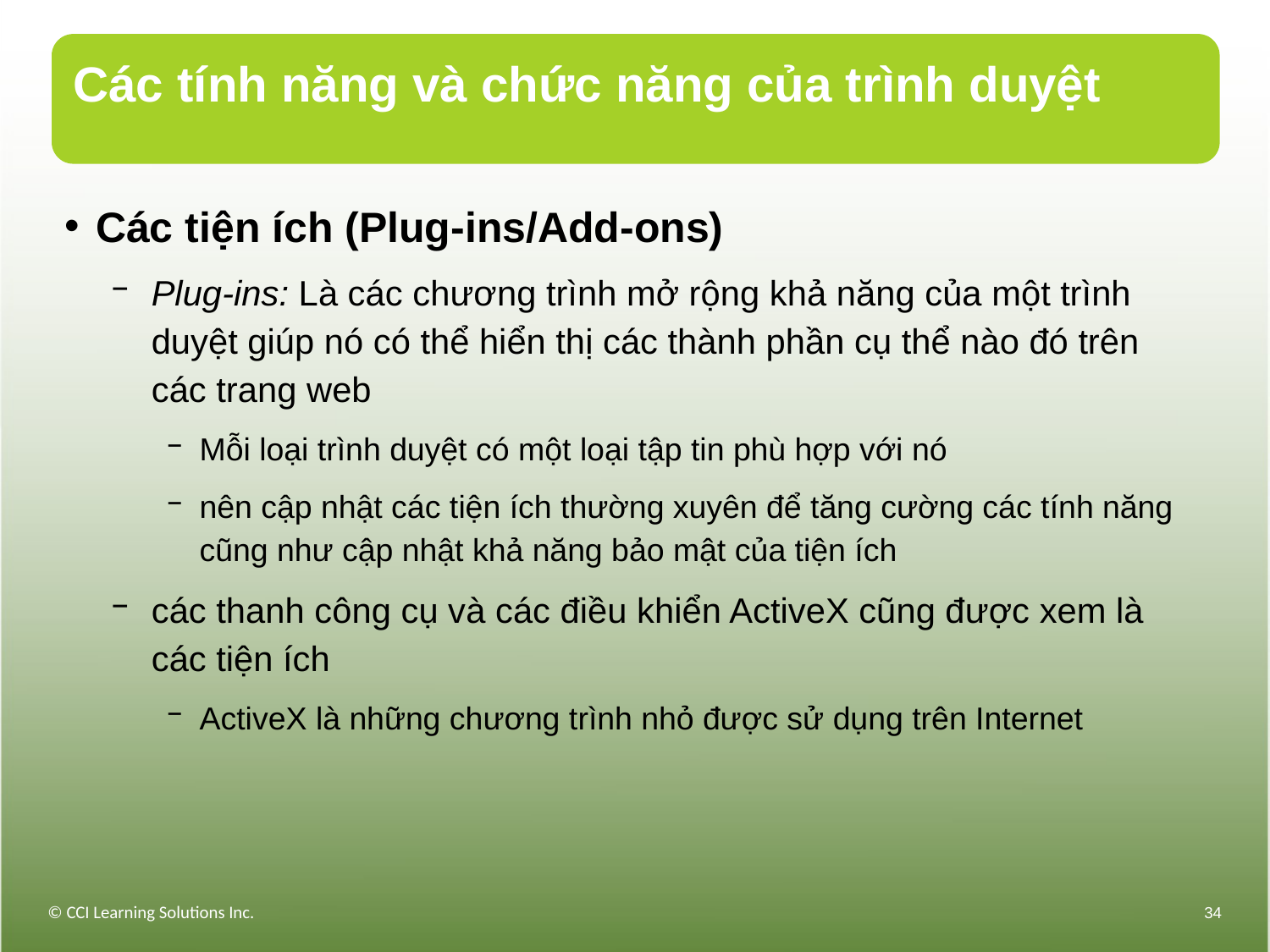

# Các tính năng và chức năng của trình duyệt
Các tiện ích (Plug-ins/Add-ons)
Plug-ins: Là các chương trình mở rộng khả năng của một trình duyệt giúp nó có thể hiển thị các thành phần cụ thể nào đó trên các trang web
Mỗi loại trình duyệt có một loại tập tin phù hợp với nó
nên cập nhật các tiện ích thường xuyên để tăng cường các tính năng cũng như cập nhật khả năng bảo mật của tiện ích
các thanh công cụ và các điều khiển ActiveX cũng được xem là các tiện ích
ActiveX là những chương trình nhỏ được sử dụng trên Internet

© CCI Learning Solutions Inc.
34